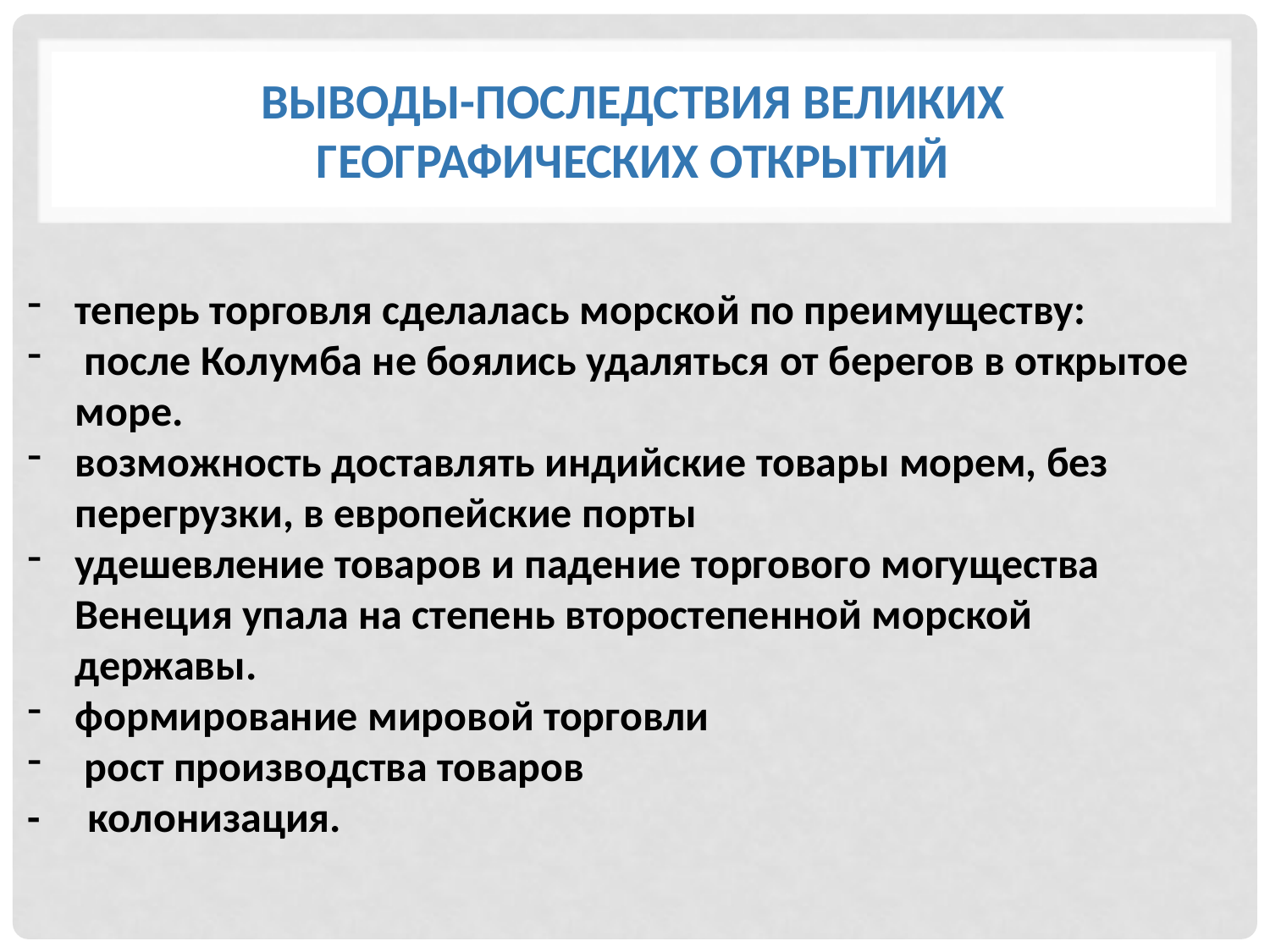

# Выводы-Последствия великих географических открытий

теперь торговля сделалась морской по преимуществу:
 после Колумба не боялись удаляться от берегов в открытое море.
возможность доставлять индийские товары морем, без перегрузки, в европейские порты
удешевление товаров и падение торгового могущества Венеция упала на степень второстепенной морской державы.
формирование мировой торговли
 рост производства товаров
-     колонизация.